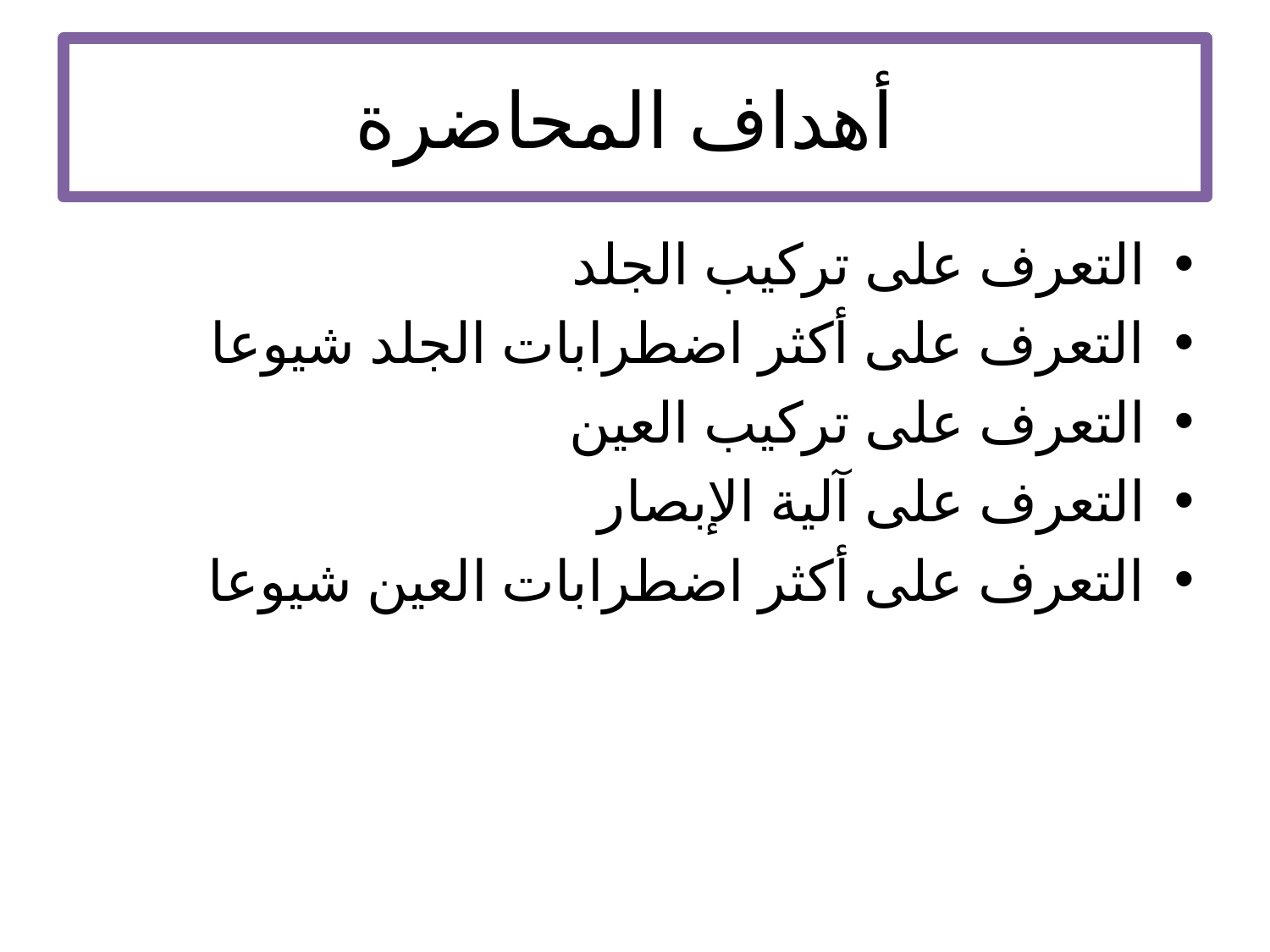

# أهداف المحاضرة
التعرف على تركيب الجلد
التعرف على أكثر اضطرابات الجلد شيوعا
التعرف على تركيب العين
التعرف على آلية الإبصار
التعرف على أكثر اضطرابات العين شيوعا